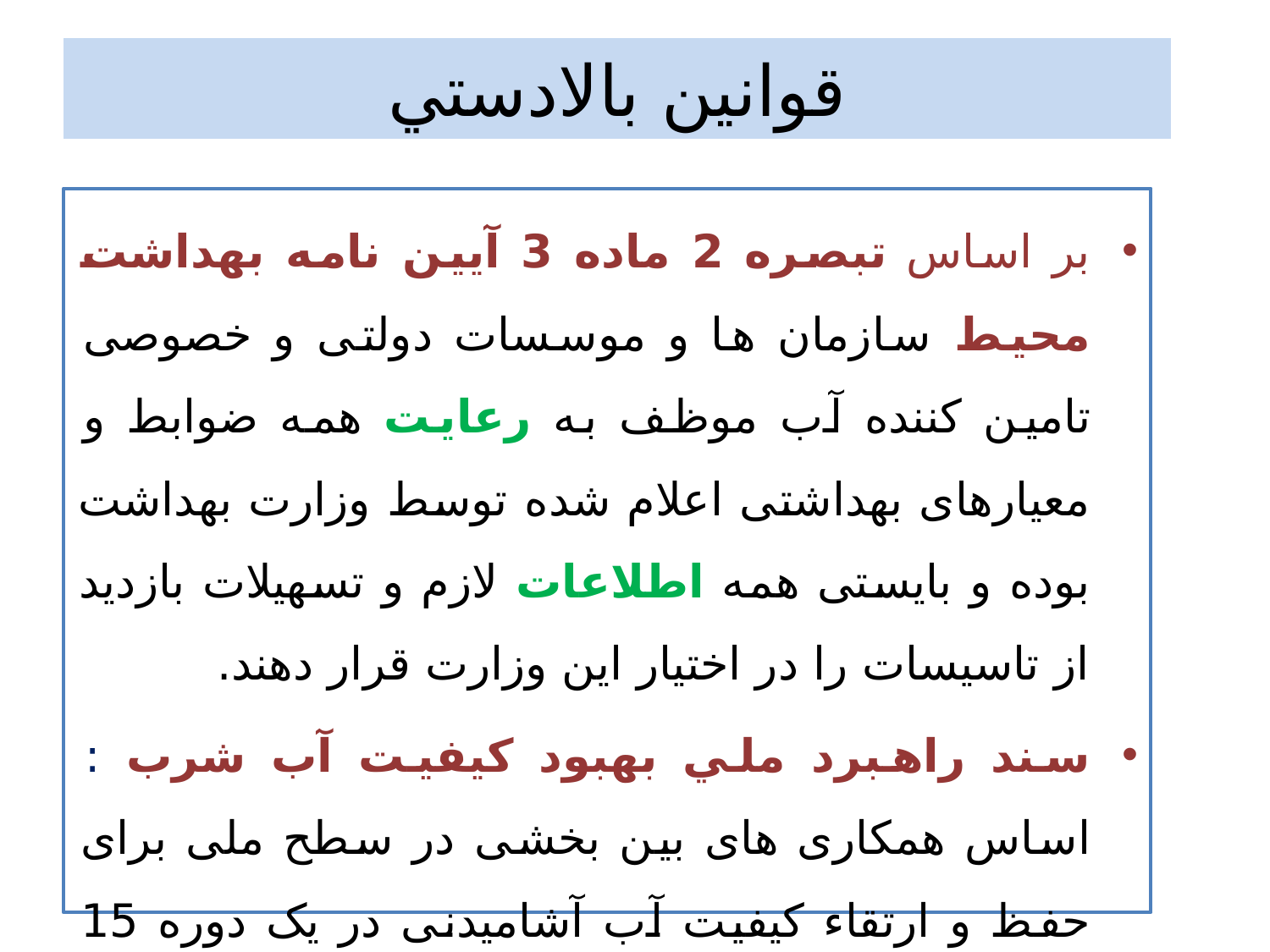

# قوانين بالادستي
بر اساس تبصره 2 ماده 3 آیین نامه بهداشت محیط سازمان ها و موسسات دولتی و خصوصی تامین کننده آب موظف به رعایت همه ضوابط و معیارهای بهداشتی اعلام شده توسط وزارت بهداشت بوده و بایستی همه اطلاعات لازم و تسهیلات بازدید از تاسیسات را در اختیار این وزارت قرار دهند.
سند راهبرد ملي بهبود كيفيت آب شرب : اساس همکاری های بین بخشی در سطح ملی برای حفظ و ارتقاء کیفیت آب آشامیدنی در یک دوره 15 ساله می باشد.(1390-1404)